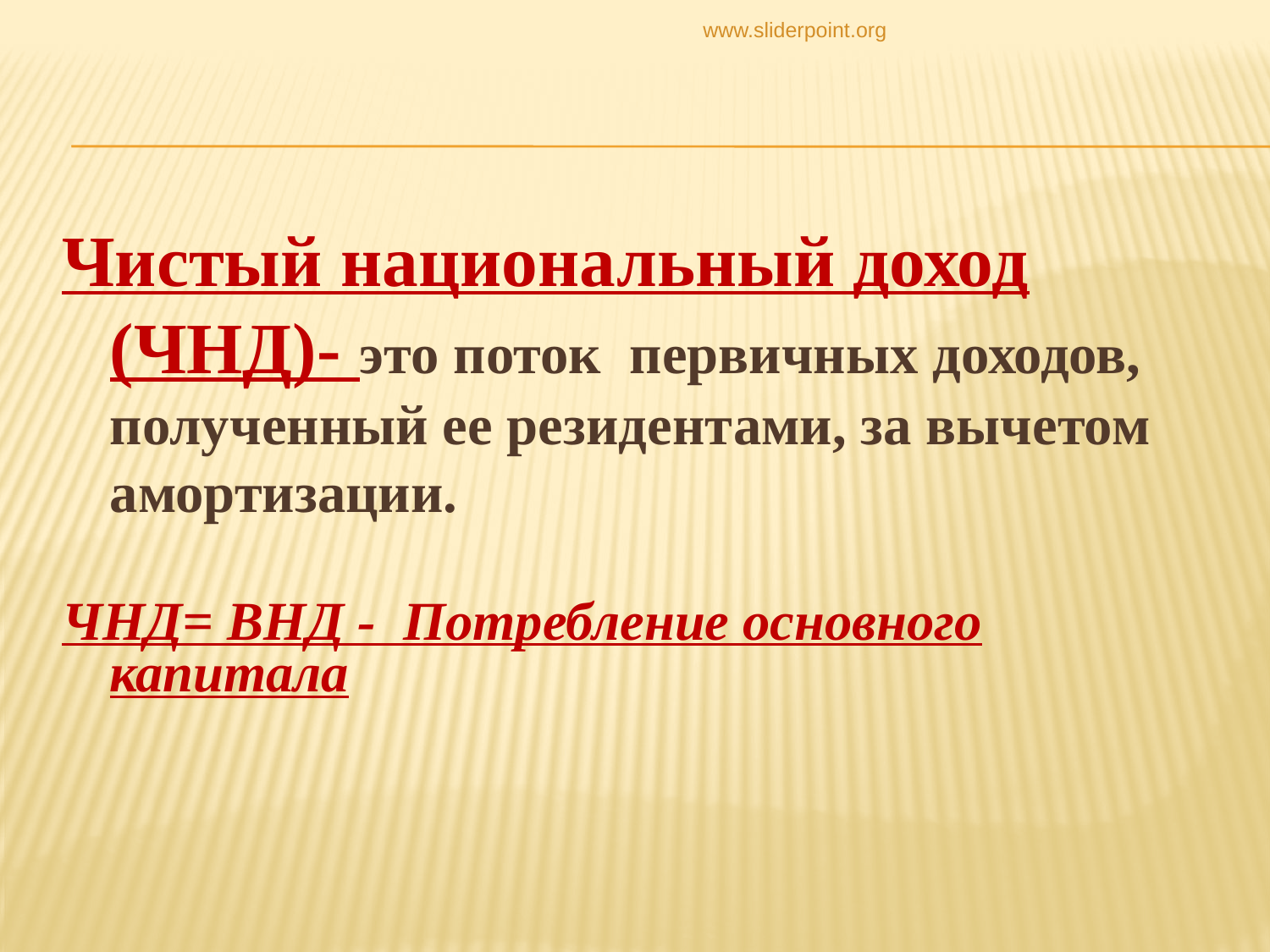

www.sliderpoint.org
Чистый национальный доход (ЧНД)- это поток  первичных доходов, полученный ее резидентами, за вычетом амортизации.

ЧНД= ВНД -  Потребление основного капитала